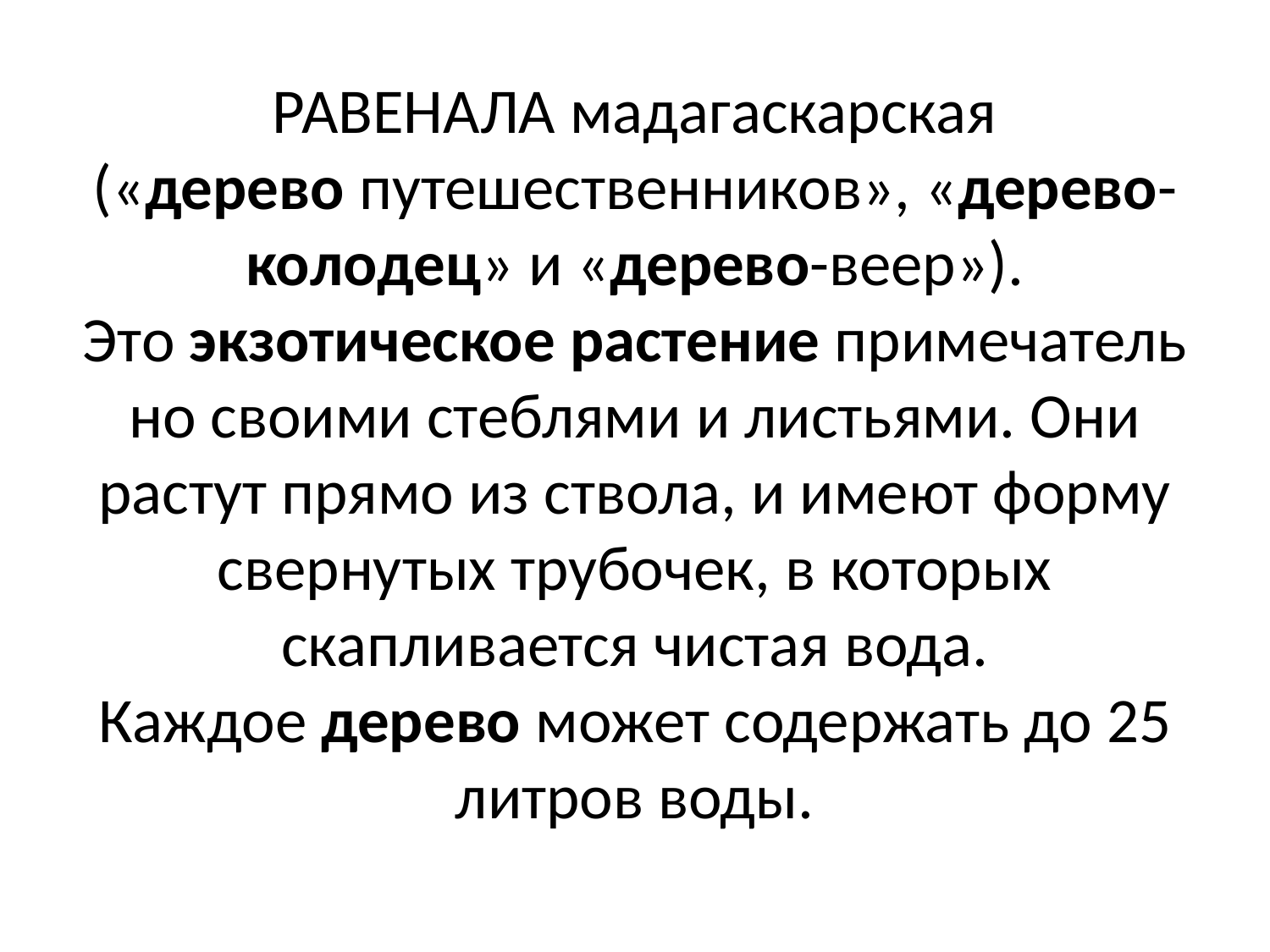

# РАВЕНАЛА мадагаскарская («дерево путешественников», «дерево-колодец» и «дерево-веер»). Это экзотическое растение примечательно своими стеблями и листьями. Они растут прямо из ствола, и имеют форму свернутых трубочек, в которых скапливается чистая вода. Каждое дерево может содержать до 25 литров воды.